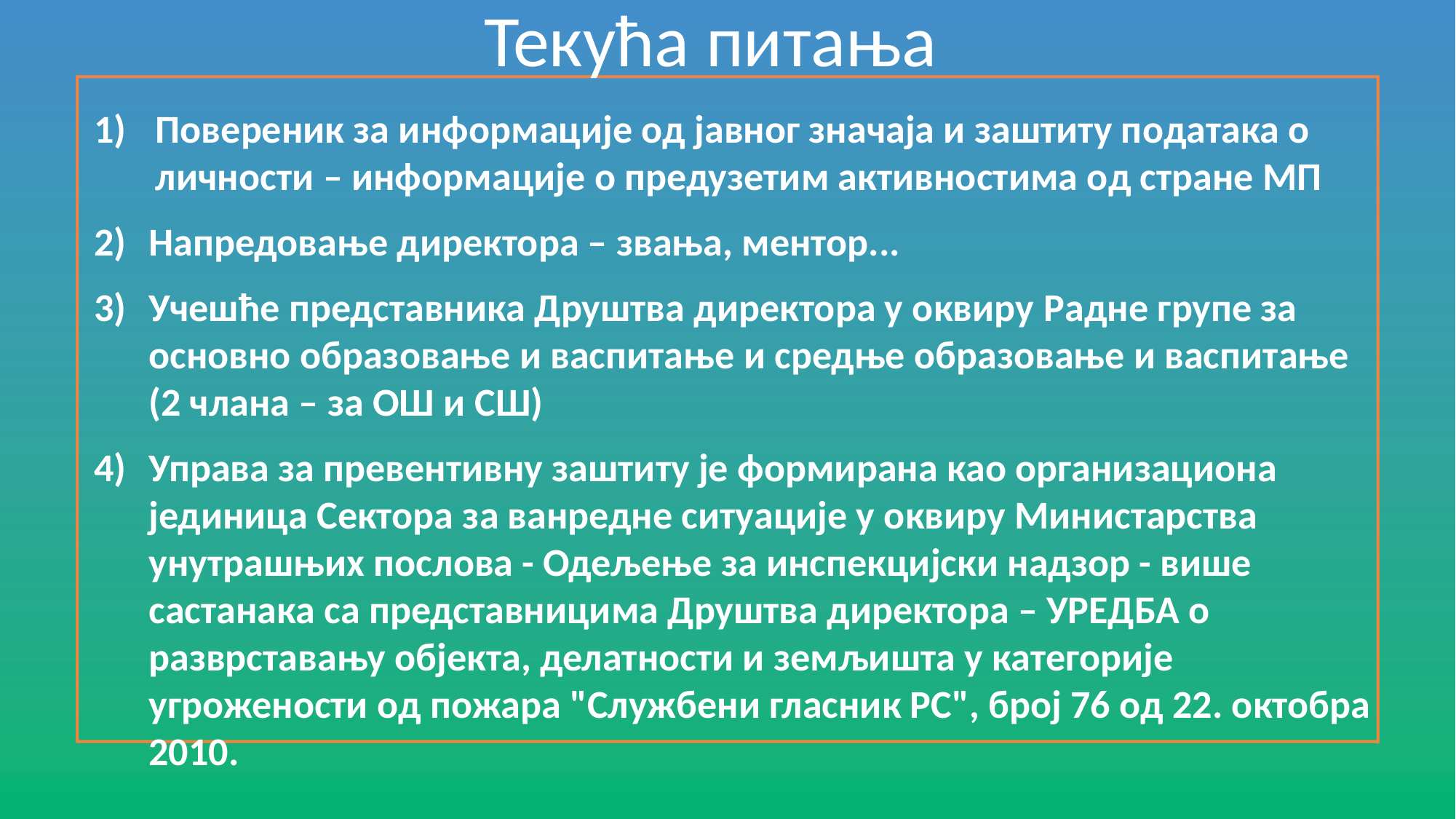

# Текућа питања
Повереник за информације од јавног значаја и заштиту података о личности – информације о предузетим активностима од стране МП
Напредовање директора – звања, ментор...
Учешће представника Друштва директора у оквиру Радне групе за основно образовање и васпитање и средње образовање и васпитање (2 члана – за ОШ и СШ)
Управа за превентивну заштиту је формирана као организациона јединица Сектора за ванредне ситуације у оквиру Министарства унутрашњих послова - Одељење за инспекцијски надзор - више састанака са представницима Друштва директора – УРЕДБА о разврставању објекта, делатности и земљишта у категорије угрожености од пожара "Службени гласник РС", број 76 од 22. октобра 2010.